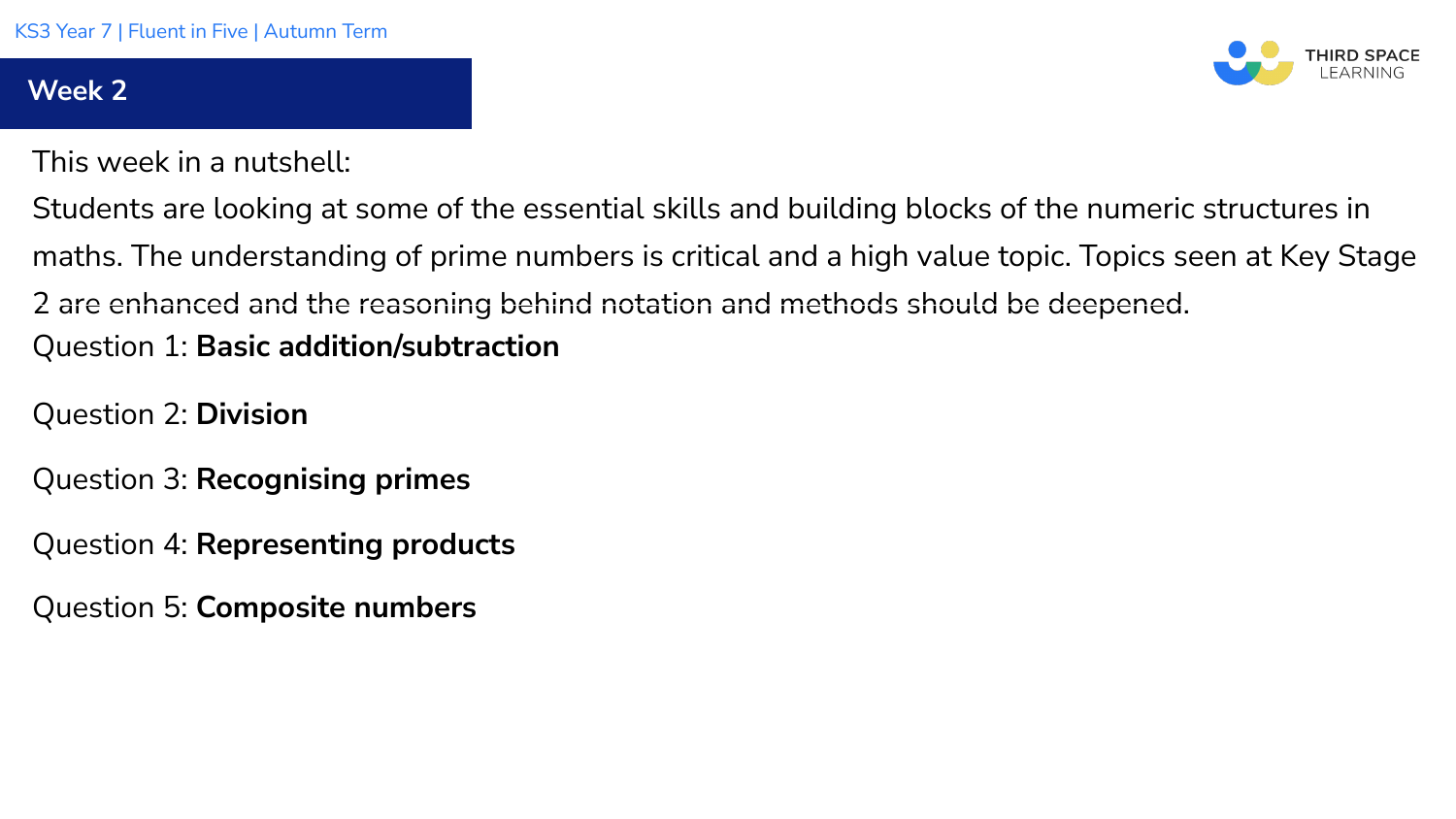

Week 2
| This week in a nutshell: Students are looking at some of the essential skills and building blocks of the numeric structures in maths. The understanding of prime numbers is critical and a high value topic. Topics seen at Key Stage 2 are enhanced and the reasoning behind notation and methods should be deepened. |
| --- |
| Question 1: Basic addition/subtraction |
| Question 2: Division |
| Question 3: Recognising primes |
| Question 4: Representing products |
| Question 5: Composite numbers |